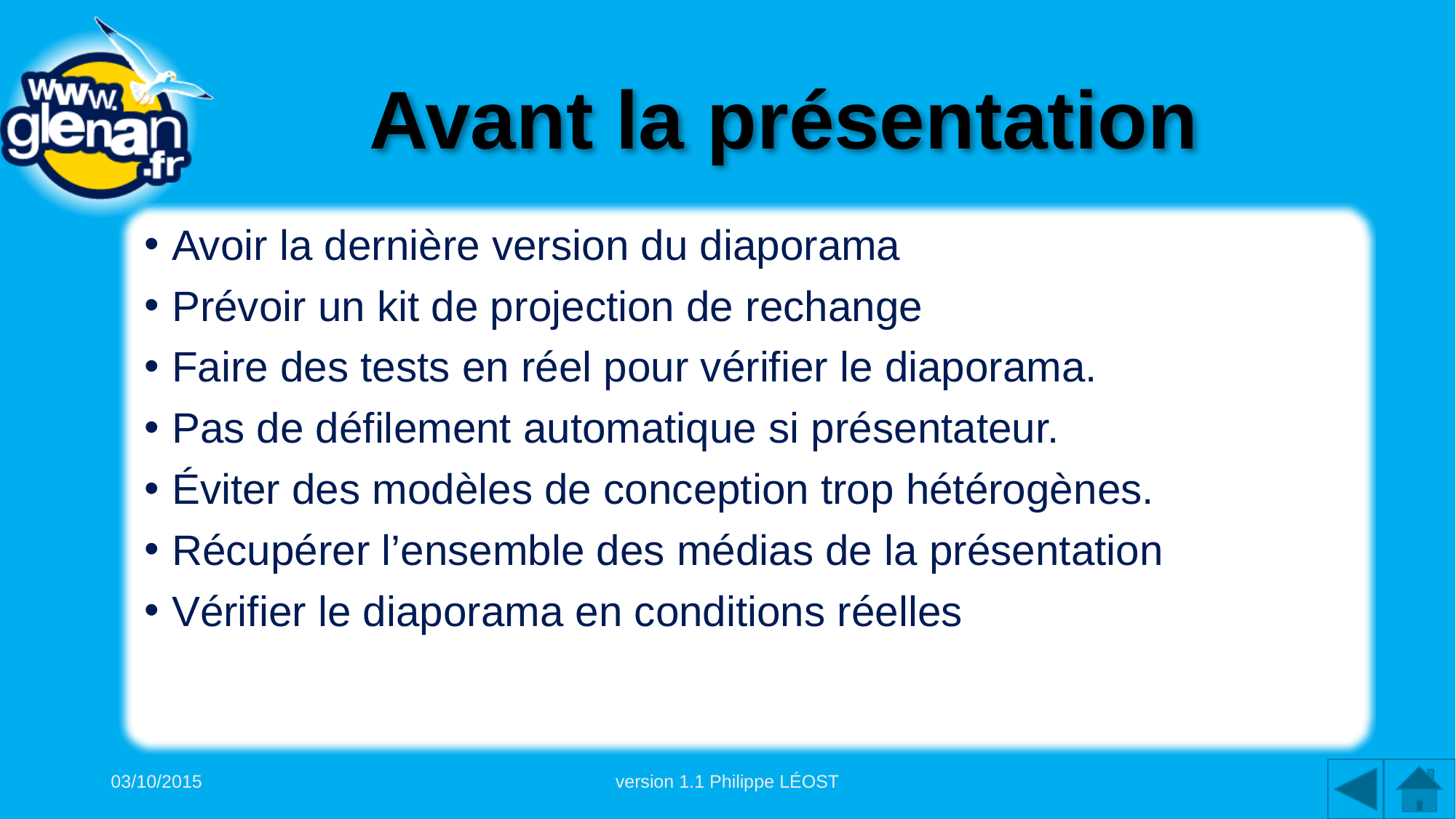

# Avant la présentation
Avoir la dernière version du diaporama
Prévoir un kit de projection de rechange
Faire des tests en réel pour vérifier le diaporama.
Pas de défilement automatique si présentateur.
Éviter des modèles de conception trop hétérogènes.
Récupérer l’ensemble des médias de la présentation
Vérifier le diaporama en conditions réelles

03/10/2015
version 1.1 Philippe LÉOST